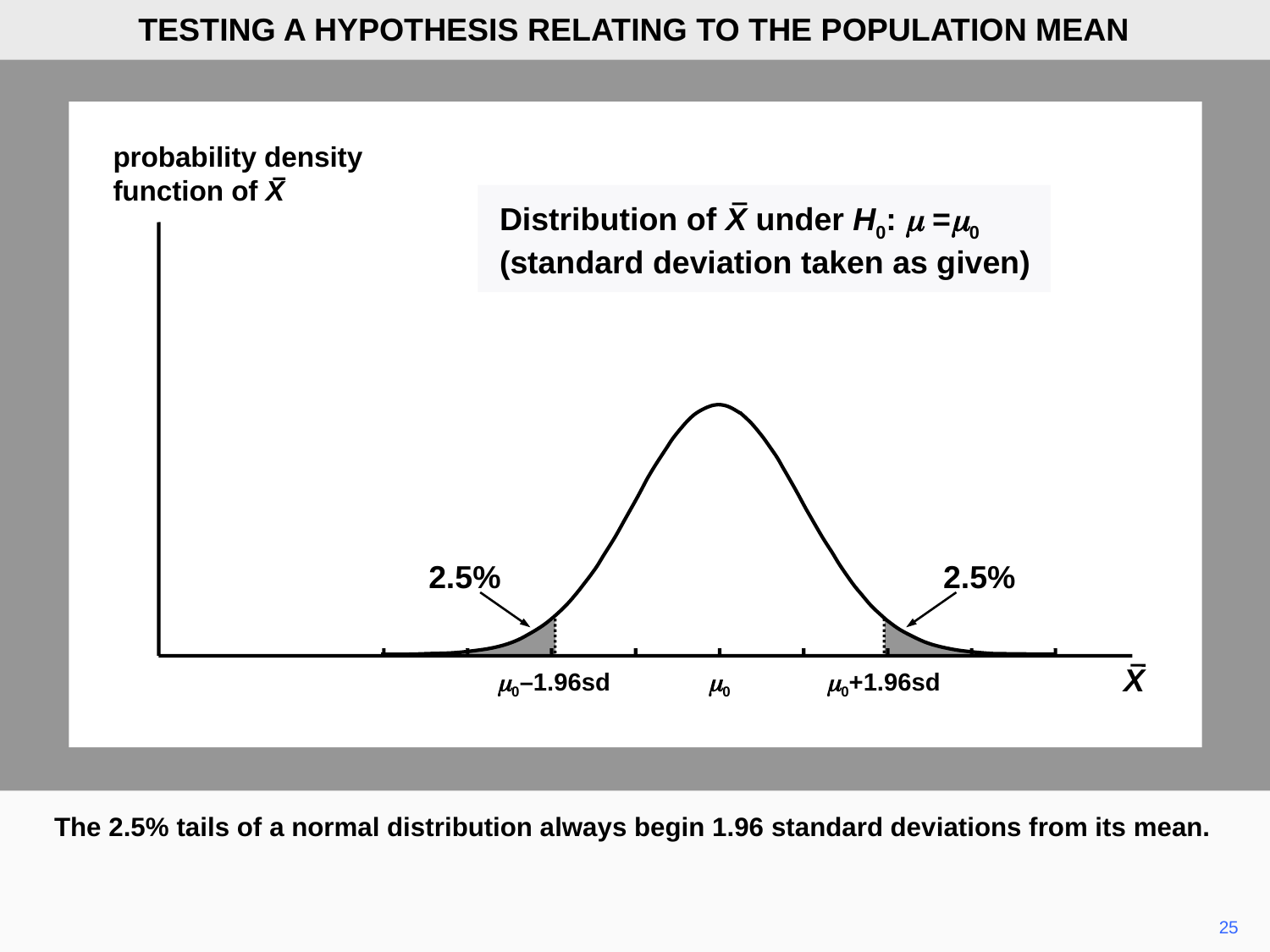

TESTING A HYPOTHESIS RELATING TO THE POPULATION MEAN

probability density
function of X

Distribution of X under H0: μ =μ0
(standard deviation taken as given)

2.5%
2.5%

X

μ0–1.96sd
μ0
μ0+1.96sd

The 2.5% tails of a normal distribution always begin 1.96 standard deviations from its mean.
25